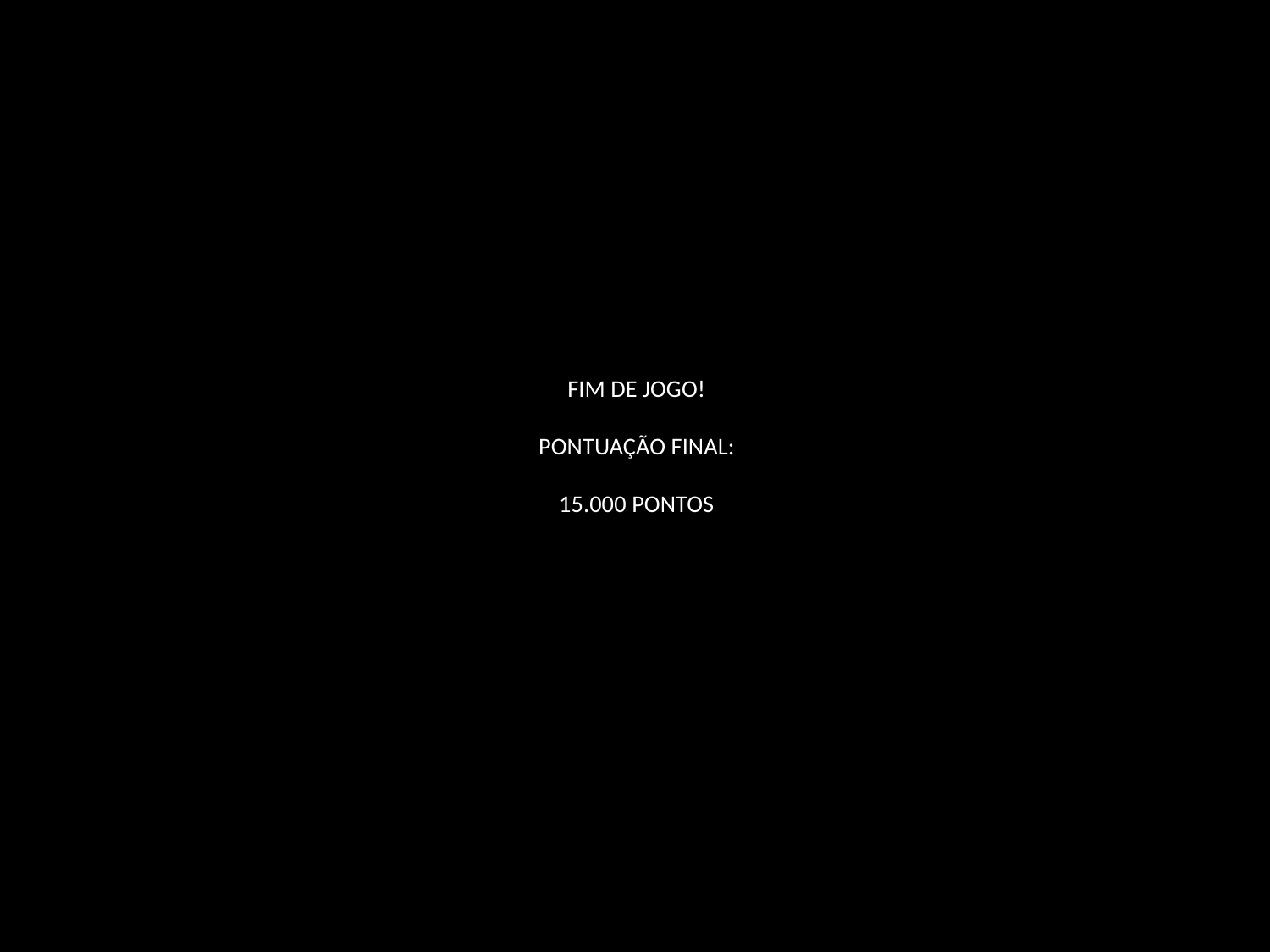

# FIM DE JOGO! PONTUAÇÃO FINAL: 15.000 PONTOS